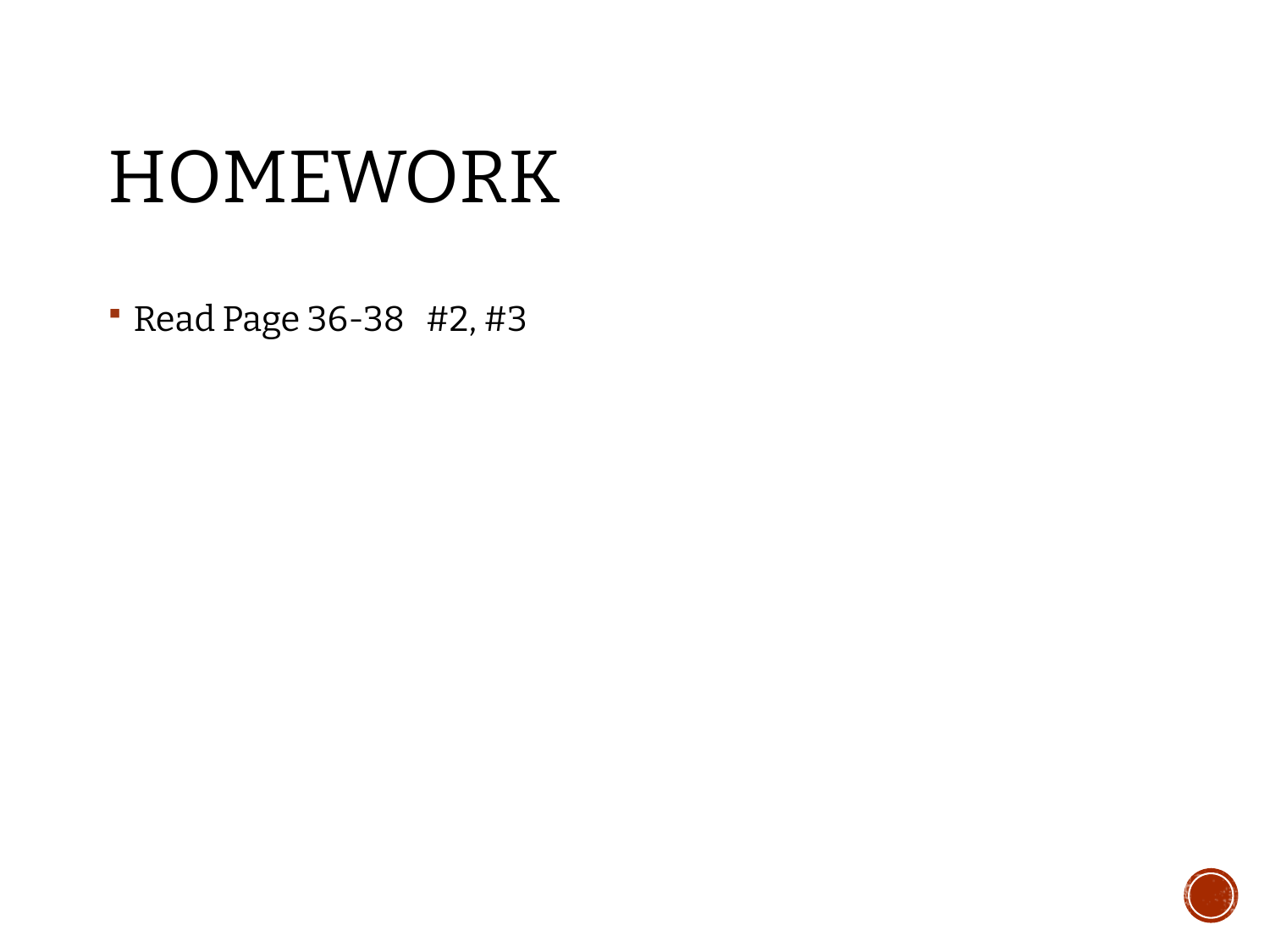

# Homework
Read Page 36-38   #2, #3